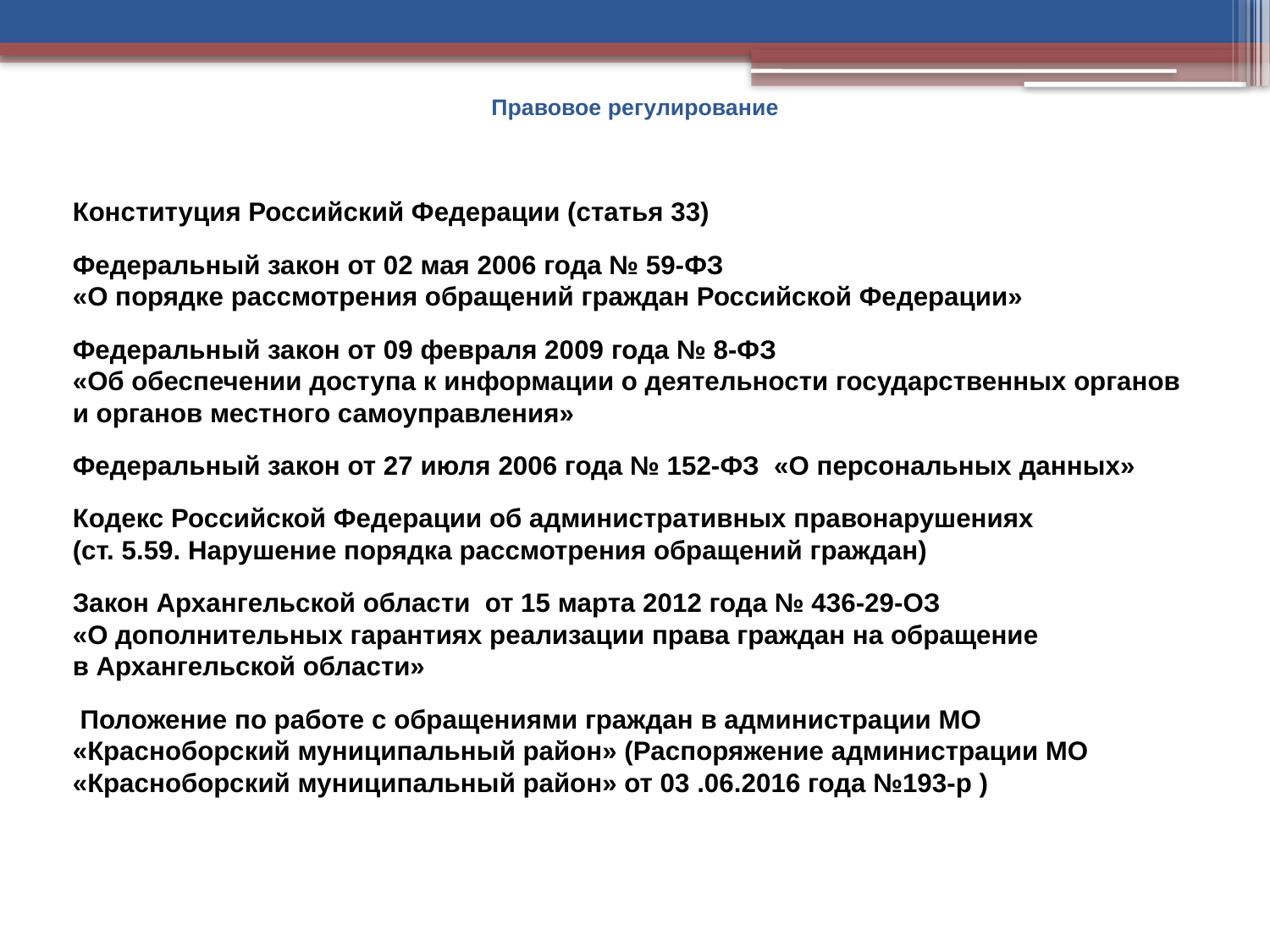

# Правовое регулирование

Конституция Российский Федерации (статья 33)
Федеральный закон от 02 мая 2006 года № 59-ФЗ
«О порядке рассмотрения обращений граждан Российской Федерации»
Федеральный закон от 09 февраля 2009 года № 8-ФЗ
«Об обеспечении доступа к информации о деятельности государственных органов и органов местного самоуправления»
Федеральный закон от 27 июля 2006 года № 152-ФЗ  «О персональных данных»
Кодекс Российской Федерации об административных правонарушениях
(ст. 5.59. Нарушение порядка рассмотрения обращений граждан)
Закон Архангельской области  от 15 марта 2012 года № 436-29-ОЗ
«О дополнительных гарантиях реализации права граждан на обращение
в Архангельской области»
 Положение по работе с обращениями граждан в администрации МО «Красноборский муниципальный район» (Распоряжение администрации МО «Красноборский муниципальный район» от 03 .06.2016 года №193-р )